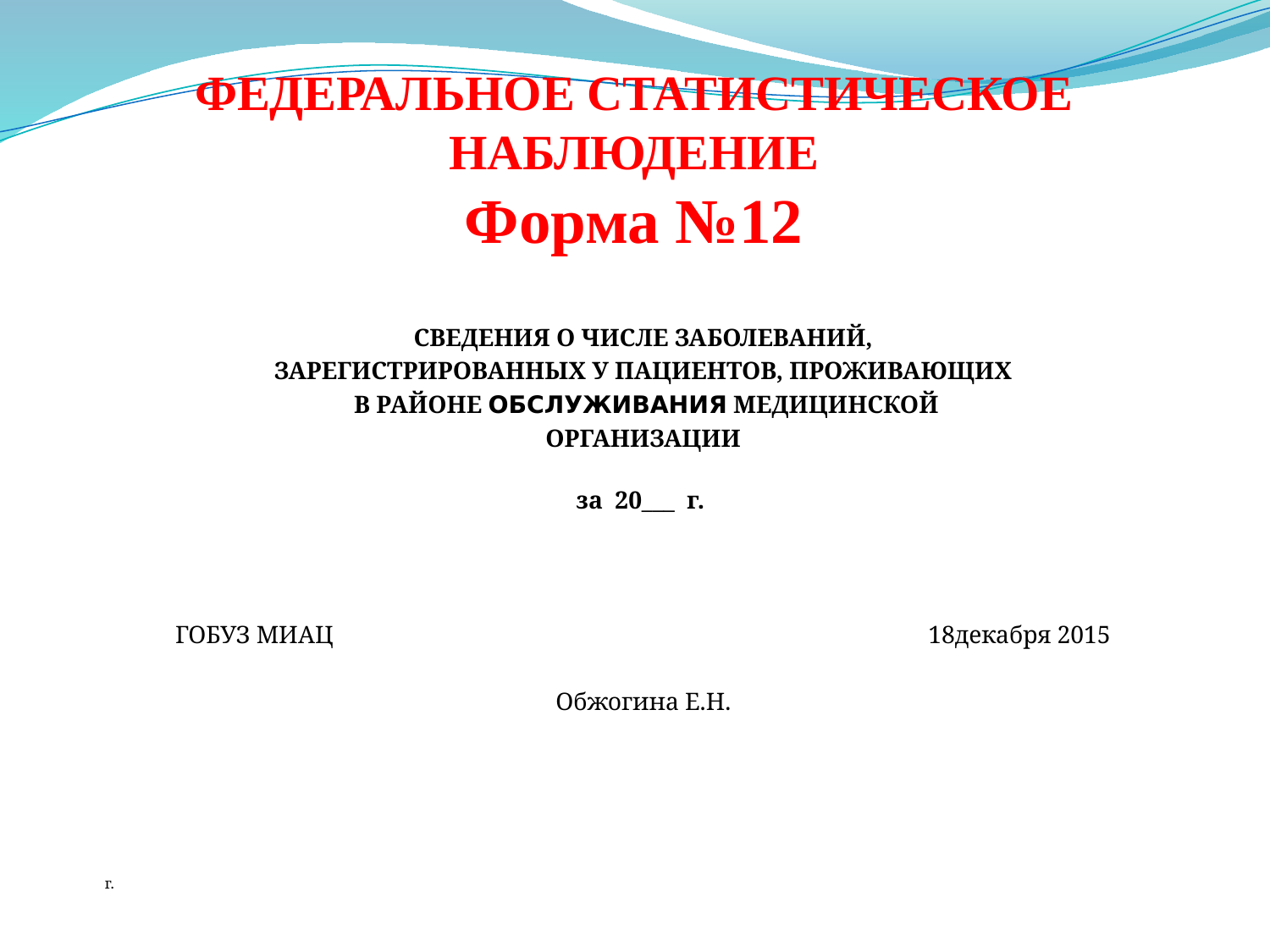

# ФЕДЕРАЛЬНОЕ CТАТИСТИЧЕСКОЕ НАБЛЮДЕНИЕ Форма №12
 СВЕДЕНИЯ О ЧИСЛЕ ЗАБОЛЕВАНИЙ,
ЗАРЕГИСТРИРОВАННЫХ У ПАЦИЕНТОВ, ПРОЖИВАЮЩИХ
 В РАЙОНЕ ОБСЛУЖИВАНИЯ МЕДИЦИНСКОЙ
 ОРГАНИЗАЦИИ
за  20___  г.

ГОБУЗ МИАЦ                                                                                                 18декабря 2015

Обжогина Е.Н.

г.